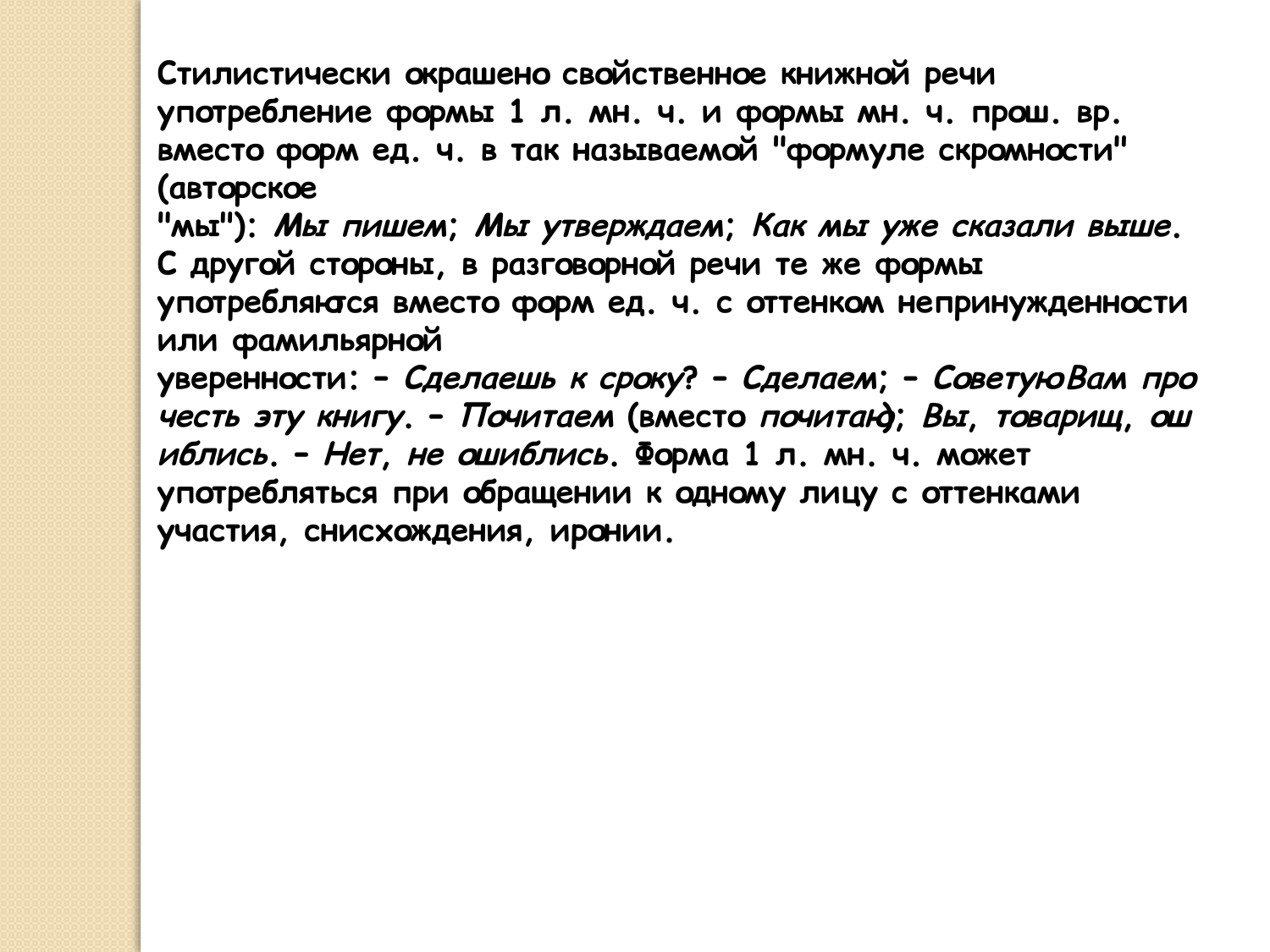

Стилистически окрашено свойственное книжной речи употребление формы 1 л. мн. ч. и формы мн. ч. прош. вр. вместо форм ед. ч. в так называемой "формуле скромности" (авторское "мы"): Мы пишем; Мы утверждаем; Как мы уже сказали выше. С другой стороны, в разговорной речи те же формы употребляются вместо форм ед. ч. с оттенком непринужденности или фамильярной уверенности: – Сделаешь к сроку? – Сделаем; – Советую Вам прочесть эту книгу. – Почитаем (вместо почитаю); Вы, товарищ, ошиблись. – Нет, не ошиблись. Форма 1 л. мн. ч. может употребляться при обращении к одному лицу с оттенками участия, снисхождения, иронии.